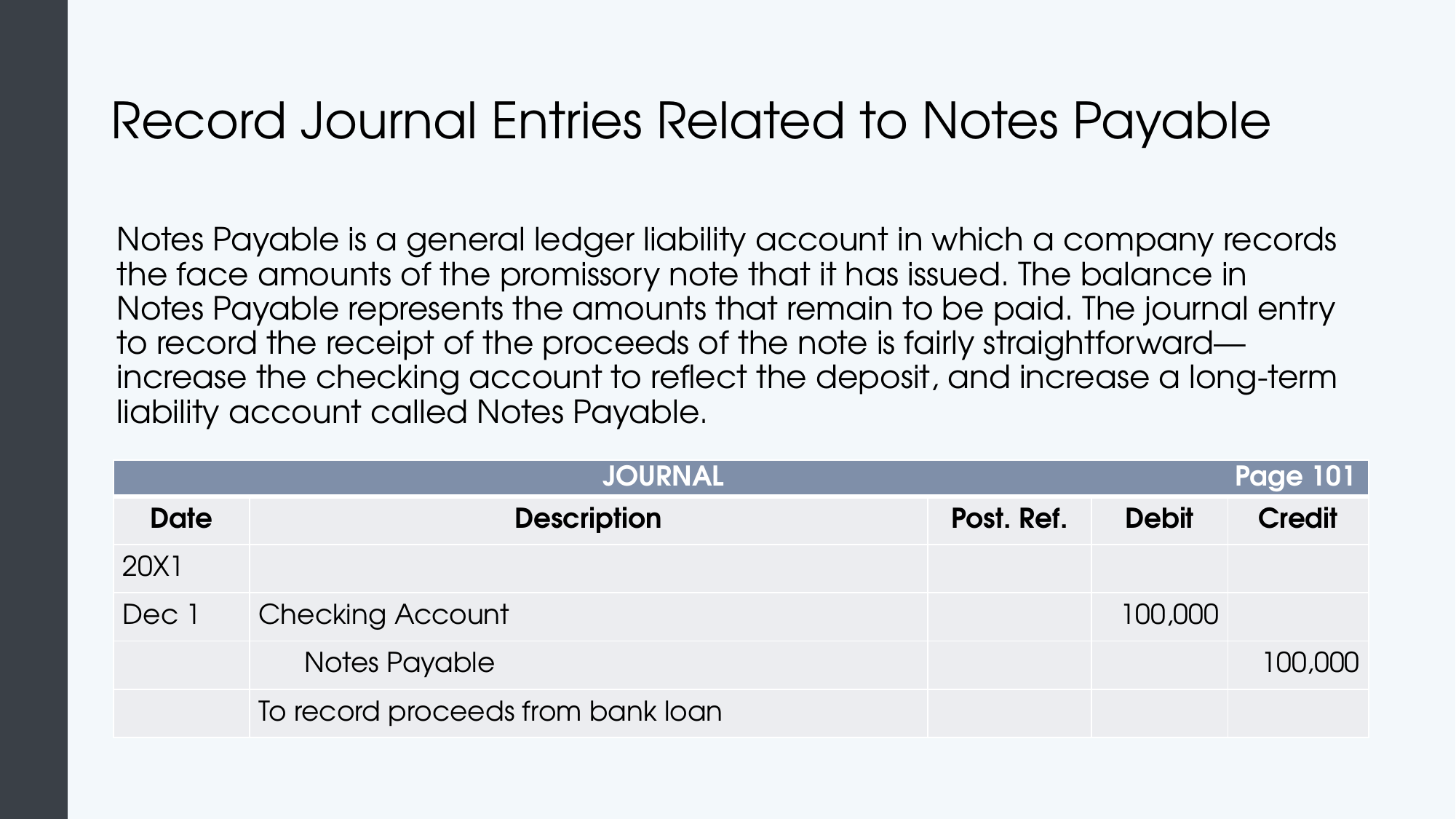

# Record Journal Entries Related to Notes Payable
Notes Payable is a general ledger liability account in which a company records the face amounts of the promissory note that it has issued. The balance in Notes Payable represents the amounts that remain to be paid. The journal entry to record the receipt of the proceeds of the note is fairly straightforward—increase the checking account to reflect the deposit, and increase a long-term liability account called Notes Payable.
| JOURNAL Page 101 |  |  |  |  |
| --- | --- | --- | --- | --- |
| Date | Description | Post. Ref. | Debit | Credit |
| 20X1 |  |  |  |  |
| Dec 1 | Checking Account |  | 100,000 |  |
|  | Notes Payable |  |  | 100,000 |
|  | To record proceeds from bank loan |  |  |  |